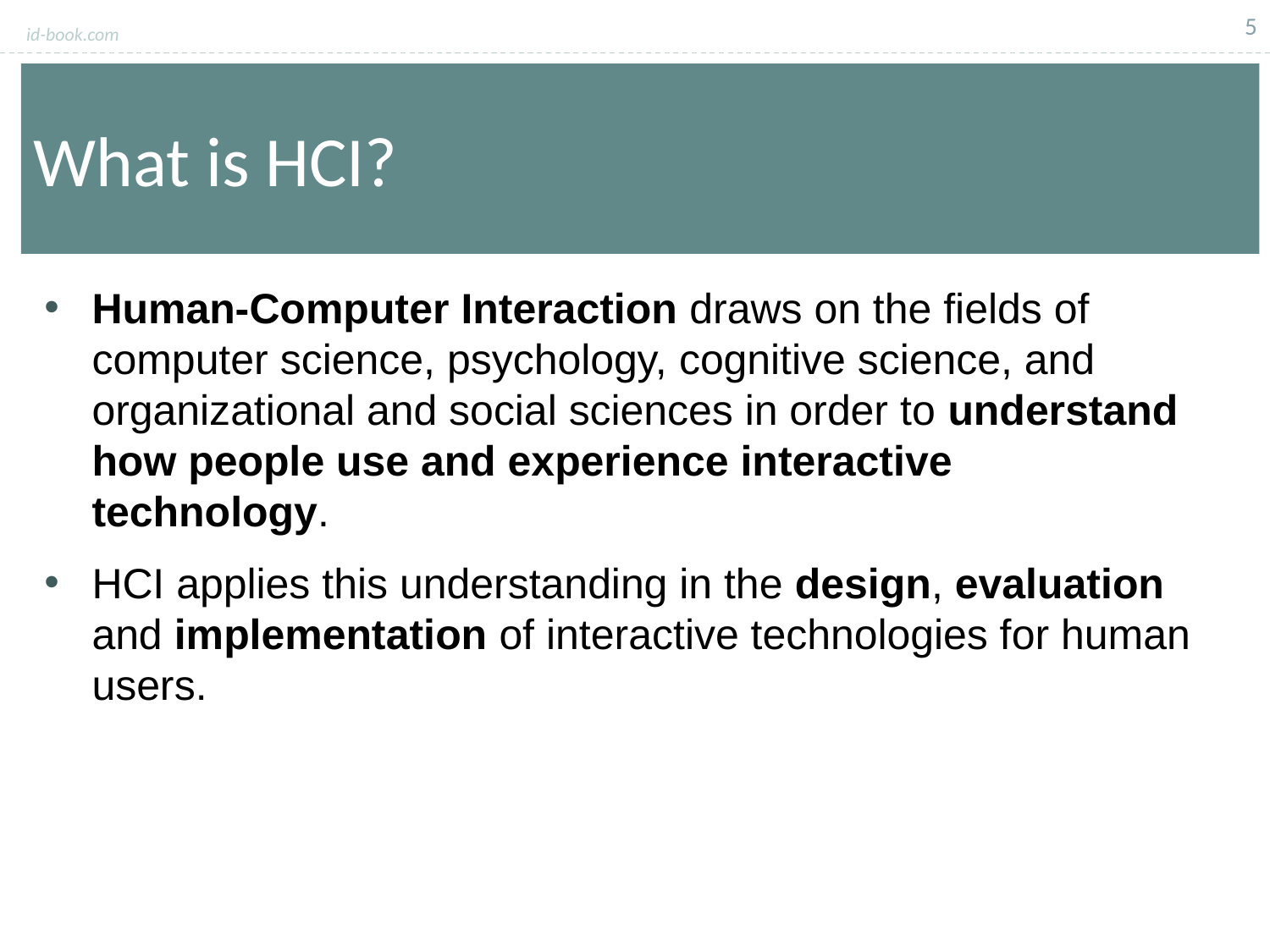

5
What is HCI?
Human-Computer Interaction draws on the fields of computer science, psychology, cognitive science, and organizational and social sciences in order to understand how people use and experience interactive technology.
HCI applies this understanding in the design, evaluation and implementation of interactive technologies for human users.